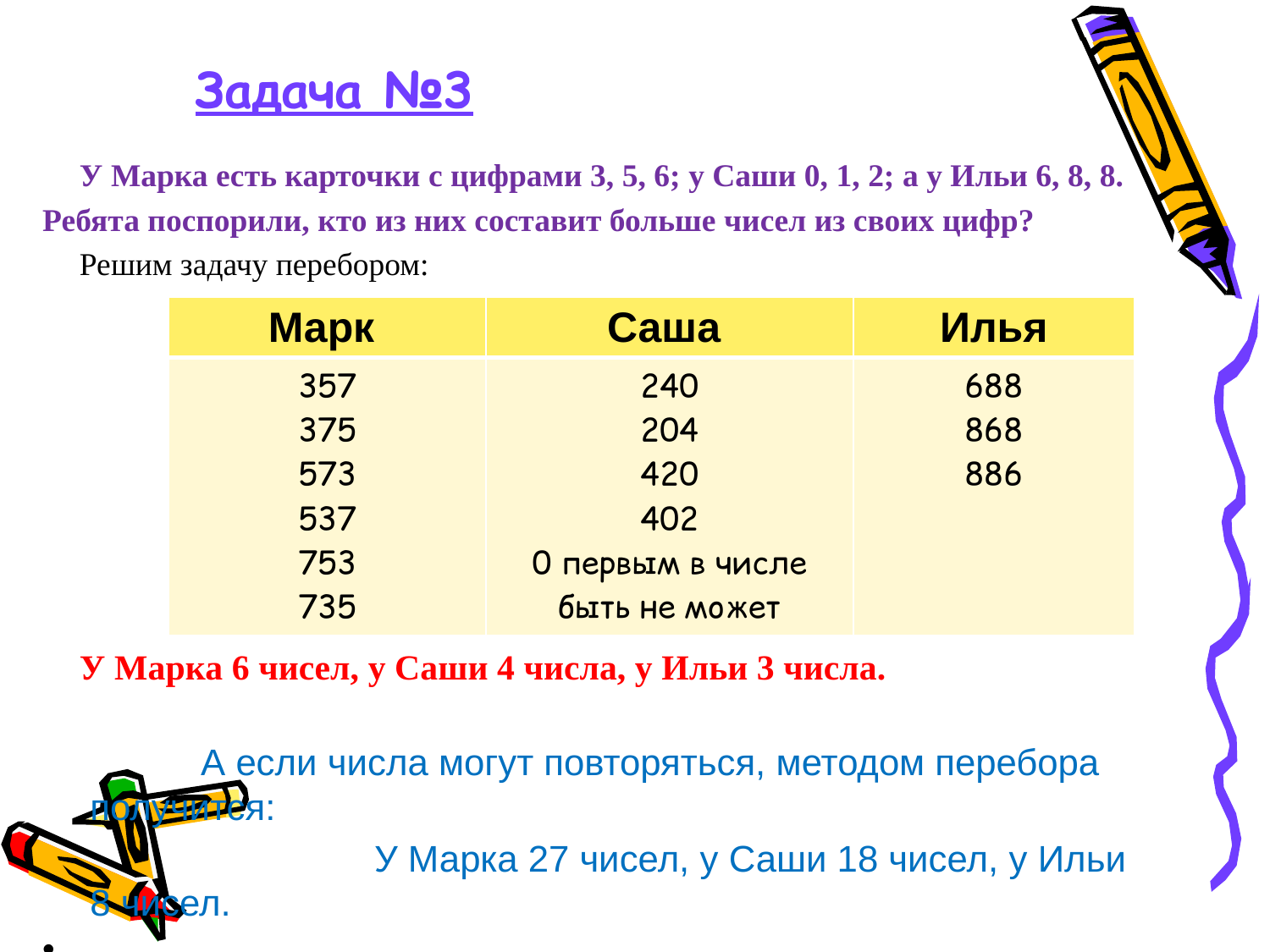

Задача №3
У Марка есть карточки с цифрами 3, 5, 6; у Саши 0, 1, 2; а у Ильи 6, 8, 8.
Ребята поспорили, кто из них составит больше чисел из своих цифр?
Решим задачу перебором:

У Марка 6 чисел, у Саши 4 числа, у Ильи 3 числа.

                 А если числа могут повторяться, методом перебора получится:
                                У Марка 27 чисел, у Саши 18 чисел, у Ильи 8 чисел.

| Марк | Саша | Илья |
| --- | --- | --- |
| 357 375 573 537 753 735 | 240 204 420 402 0 первым в числе быть не может | 688 868 886 |